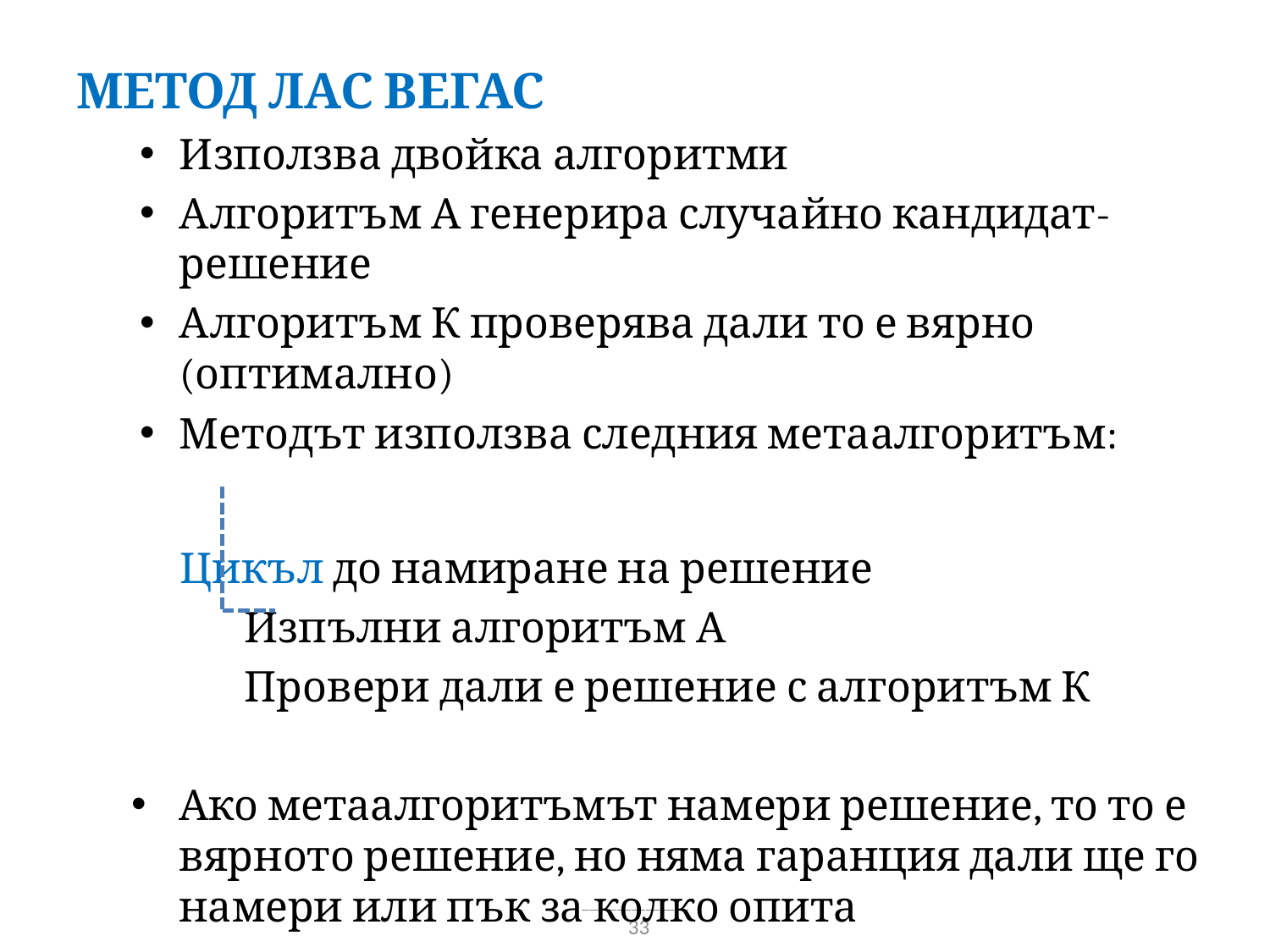

Метод Лас Вегас
Използва двойка алгоритми
Алгоритъм А генерира случайно кандидат-решение
Алгоритъм К проверява дали то е вярно (оптимално)
Методът използва следния метаалгоритъм:

Цикъл до намиране на решение
Изпълни алгоритъм А
Провери дали е решение с алгоритъм К

Ако метаалгоритъмът намери решение, то то е вярното решение, но няма гаранция дали ще го намери или пък за колко опита
33